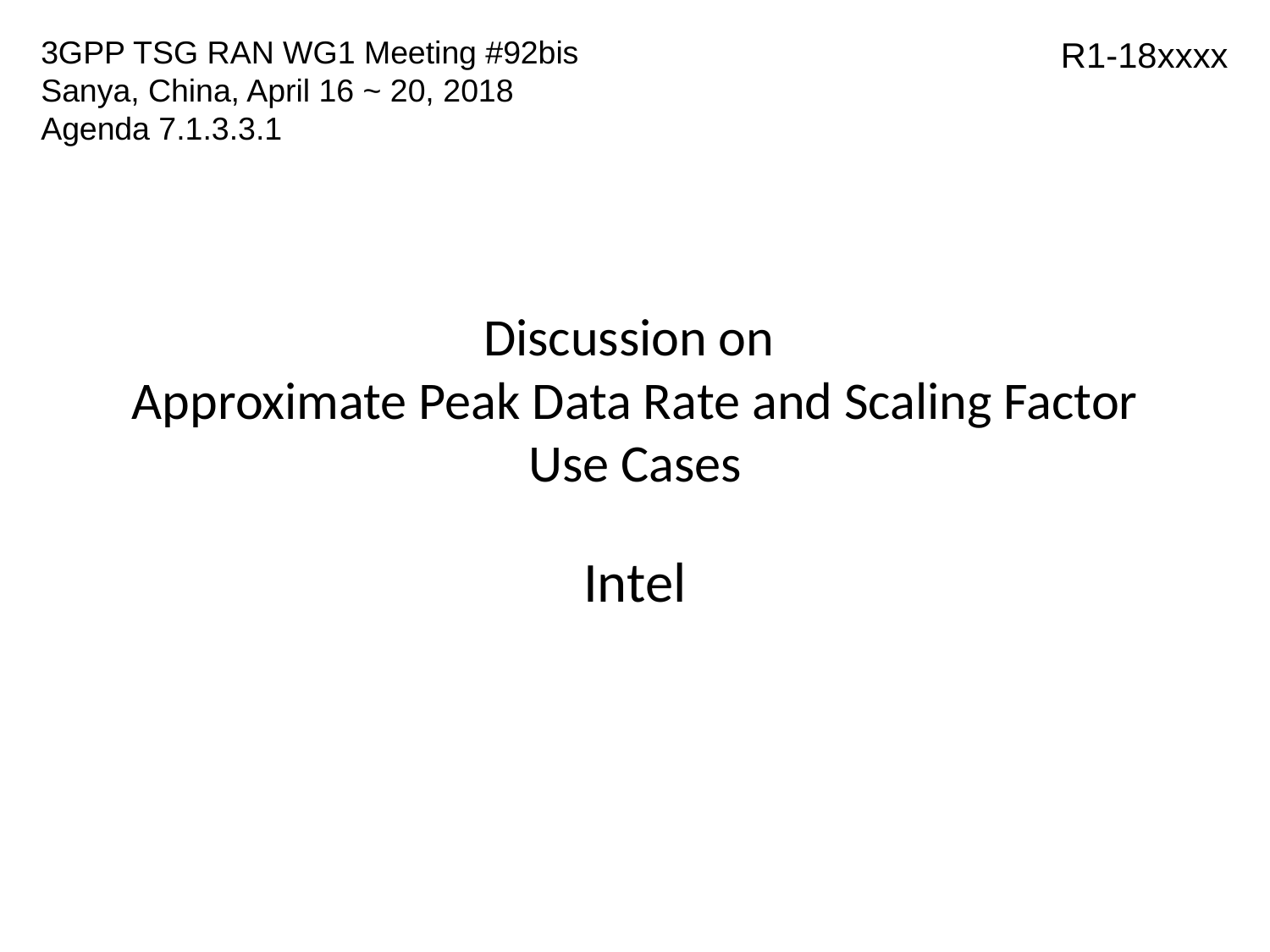

3GPP TSG RAN WG1 Meeting #92bis
Sanya, China, April 16 ~ 20, 2018
Agenda 7.1.3.3.1
R1-18xxxx
# Discussion on Approximate Peak Data Rate and Scaling Factor Use Cases
Intel